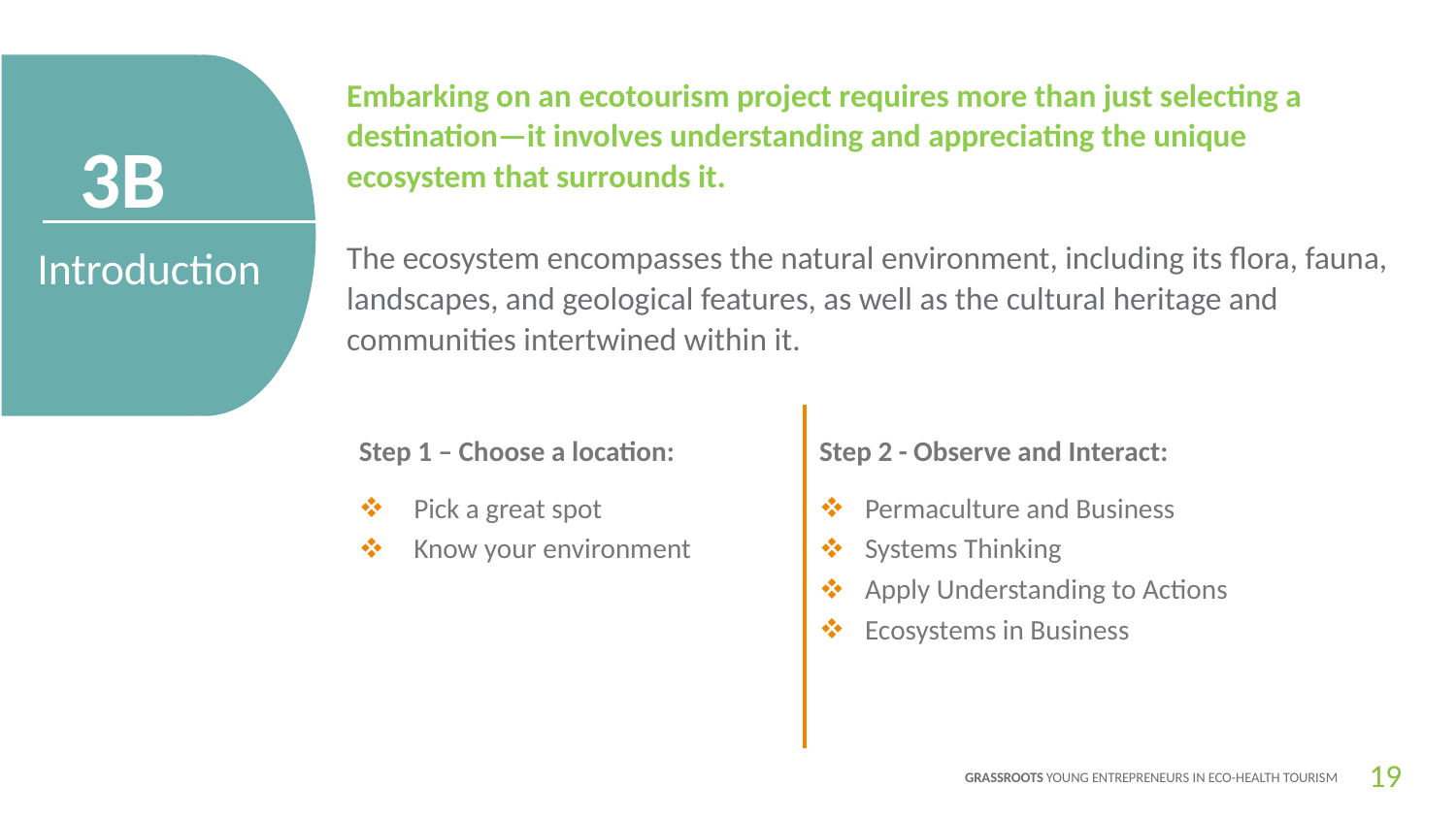

Embarking on an ecotourism project requires more than just selecting a destination—it involves understanding and appreciating the unique ecosystem that surrounds it.

The ecosystem encompasses the natural environment, including its flora, fauna, landscapes, and geological features, as well as the cultural heritage and communities intertwined within it.

3B
Introduction

-
| Step 1 – Choose a location: Pick a great spot Know your environment | Step 2 - Observe and Interact: Permaculture and Business Systems Thinking Apply Understanding to Actions Ecosystems in Business |
| --- | --- |
19